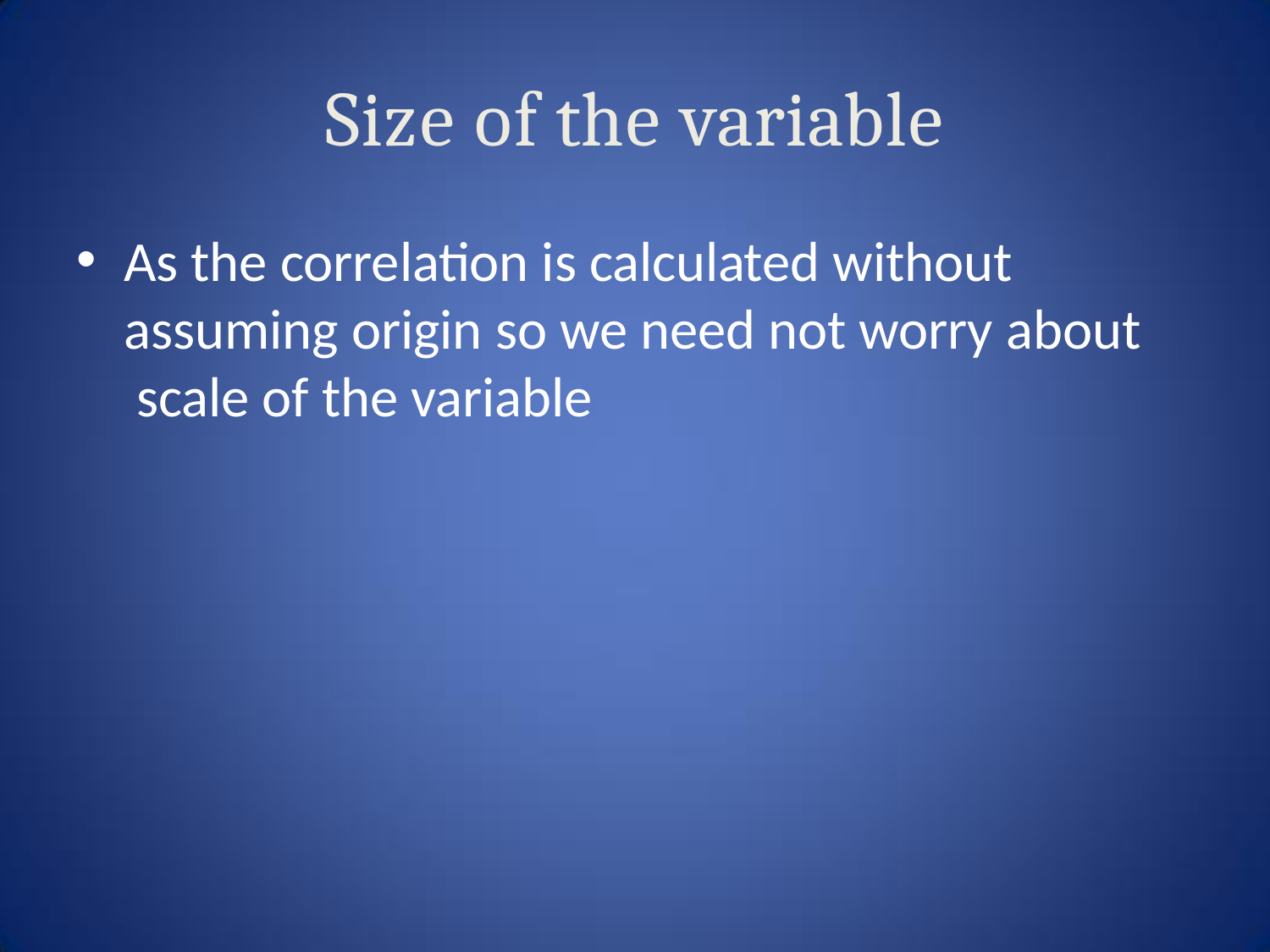

# Size of the variable
As the correlation is calculated without  assuming origin so we need not worry about  scale of the variable